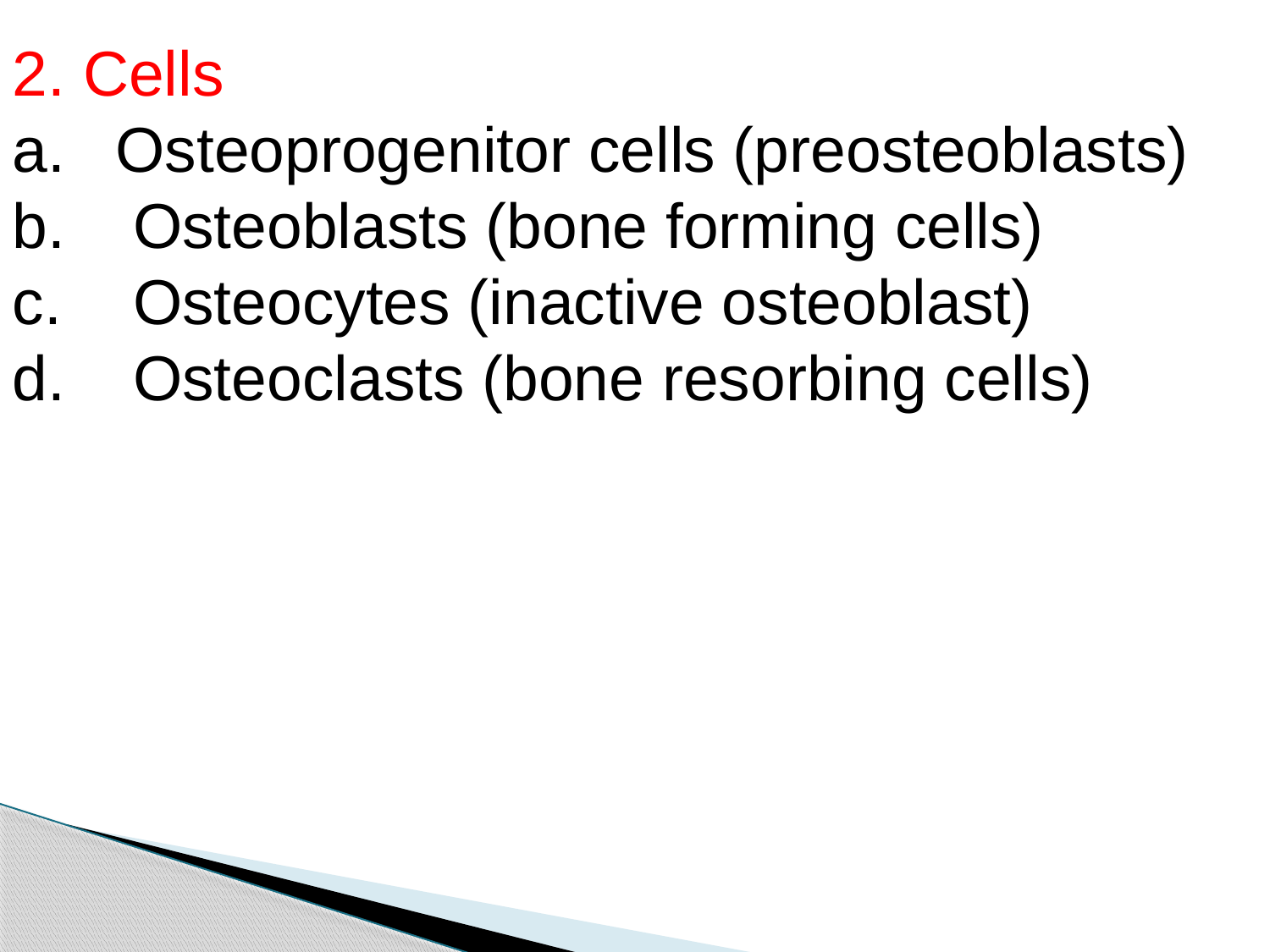

2. Cells
Osteoprogenitor cells (preosteoblasts)
 Osteoblasts (bone forming cells)
 Osteocytes (inactive osteoblast)
 Osteoclasts (bone resorbing cells)